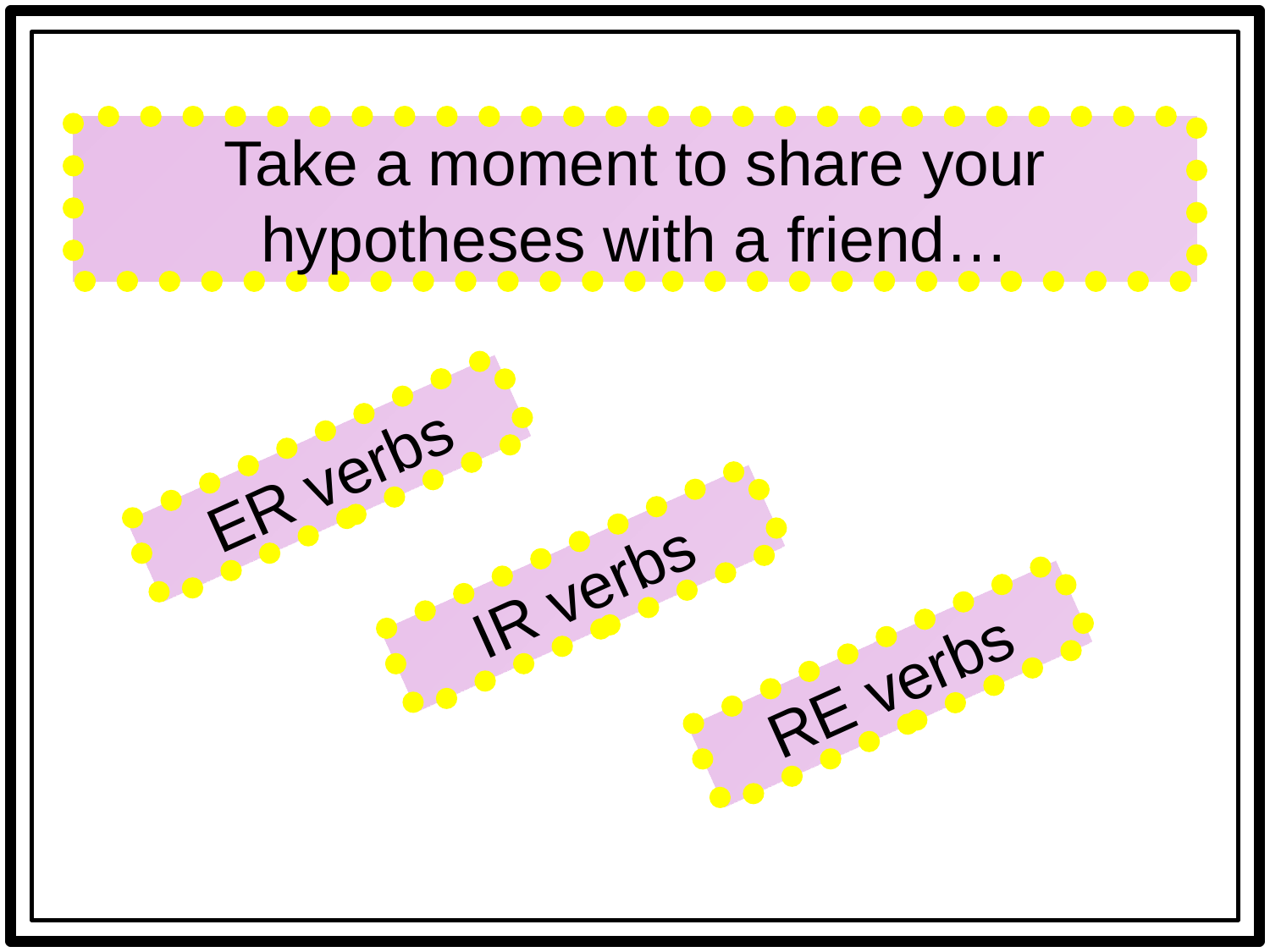

Take a moment to share your hypotheses with a friend…
ER verbs
IR verbs
RE verbs